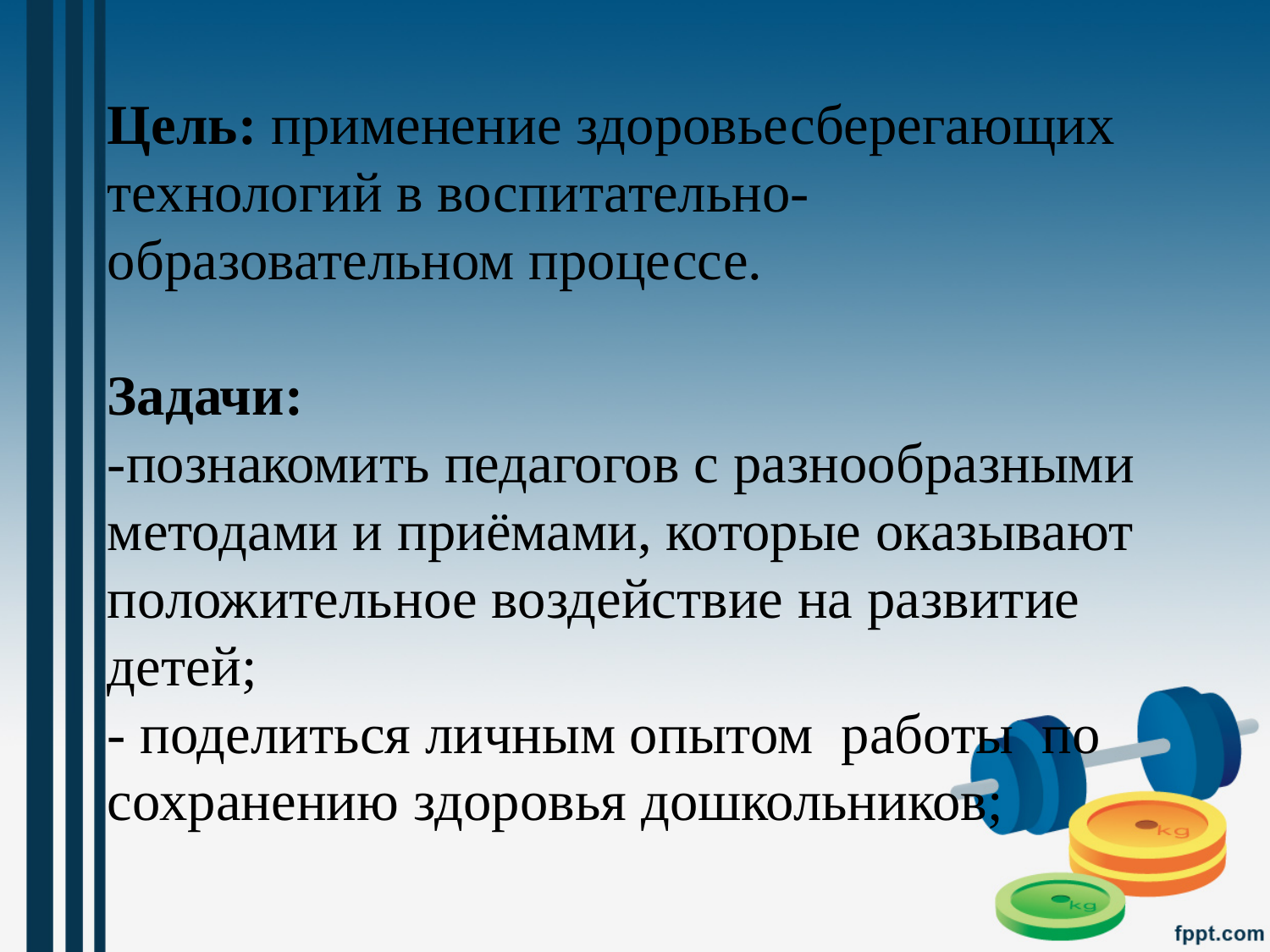

Цель: применение здоровьесберегающих технологий в воспитательно-образовательном процессе.
Задачи:
-познакомить педагогов с разнообразными методами и приёмами, которые оказывают положительное воздействие на развитие детей;
- поделиться личным опытом  работы  по сохранению здоровья дошкольников;